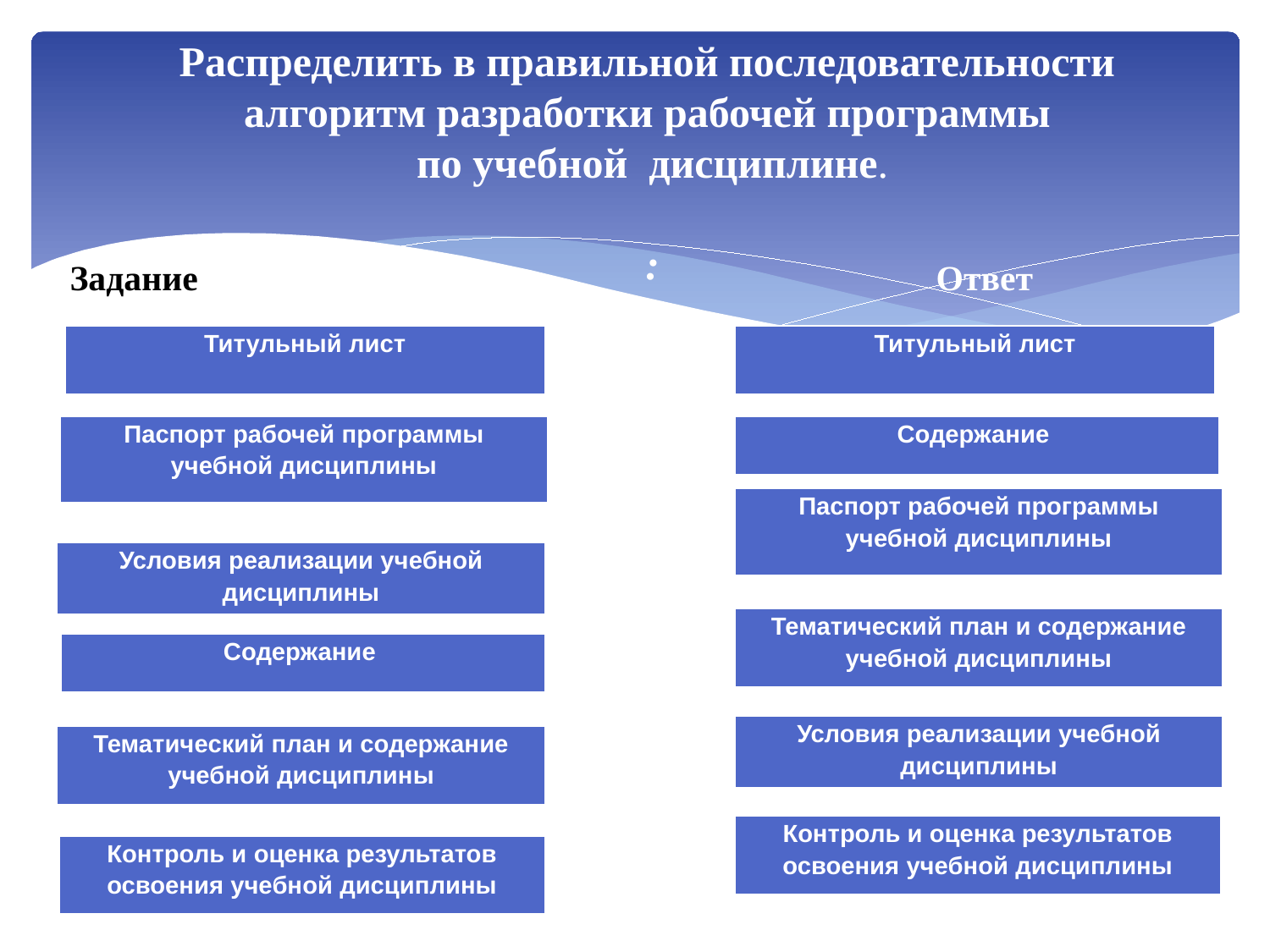

# Распределить в правильной последовательности  алгоритм разработки рабочей программы по учебной  дисциплине. :
Задание                                                                                   Ответ
| Титульный лист |
| --- |
| Титульный лист |
| --- |
| Паспорт рабочей программы учебной дисциплины |
| --- |
| Содержание |
| --- |
| Паспорт рабочей программы учебной дисциплины |
| --- |
| Условия реализации учебной дисциплины |
| --- |

| Тематический план и содержание учебной дисциплины |
| --- |
| Содержание |
| --- |
| Условия реализации учебной дисциплины |
| --- |
| Тематический план и содержание учебной дисциплины |
| --- |
| Контроль и оценка результатов освоения учебной дисциплины |
| --- |
| Контроль и оценка результатов освоения учебной дисциплины |
| --- |